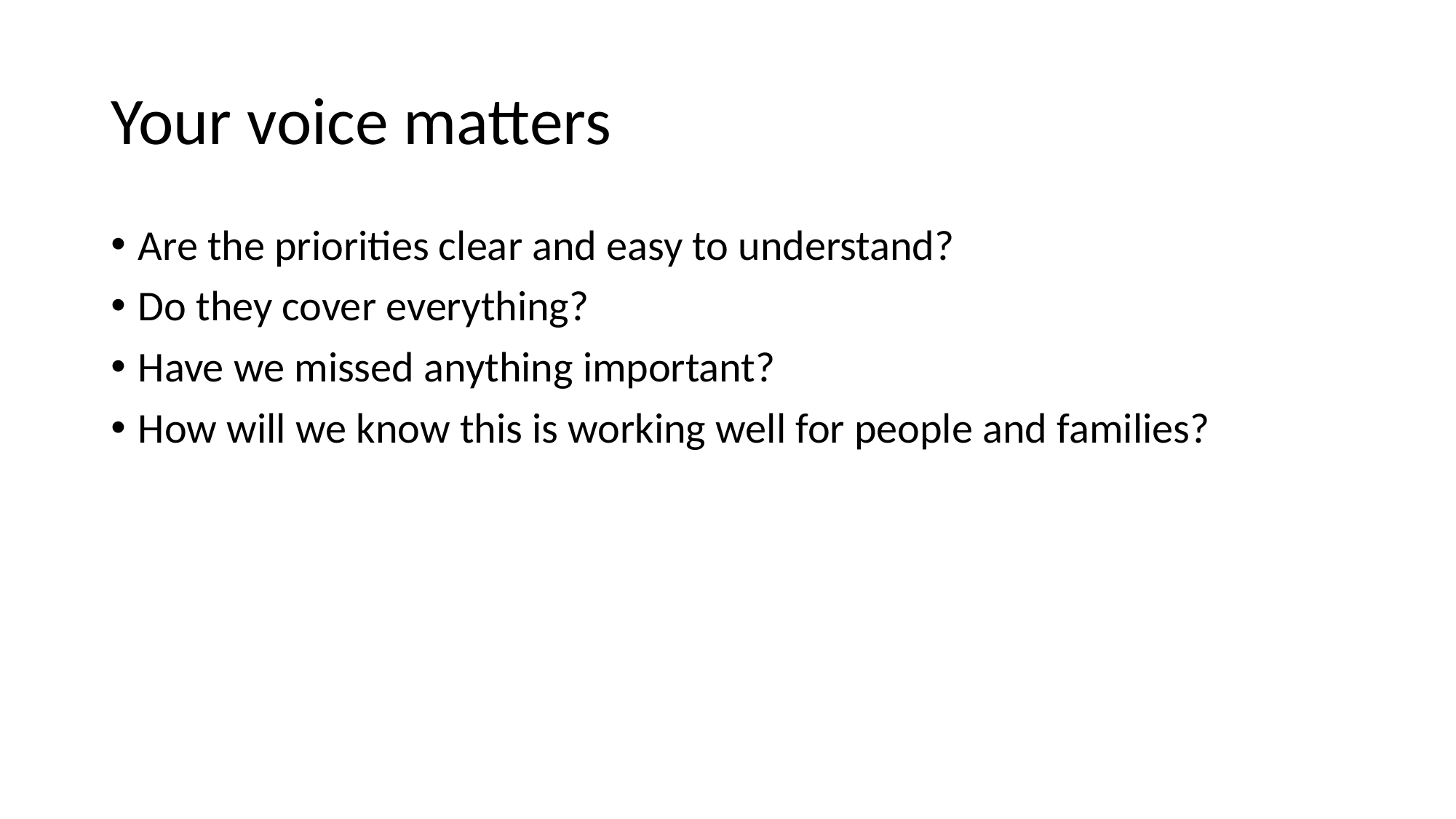

# Your voice matters
Are the priorities clear and easy to understand?
Do they cover everything?
Have we missed anything important?
How will we know this is working well for people and families?